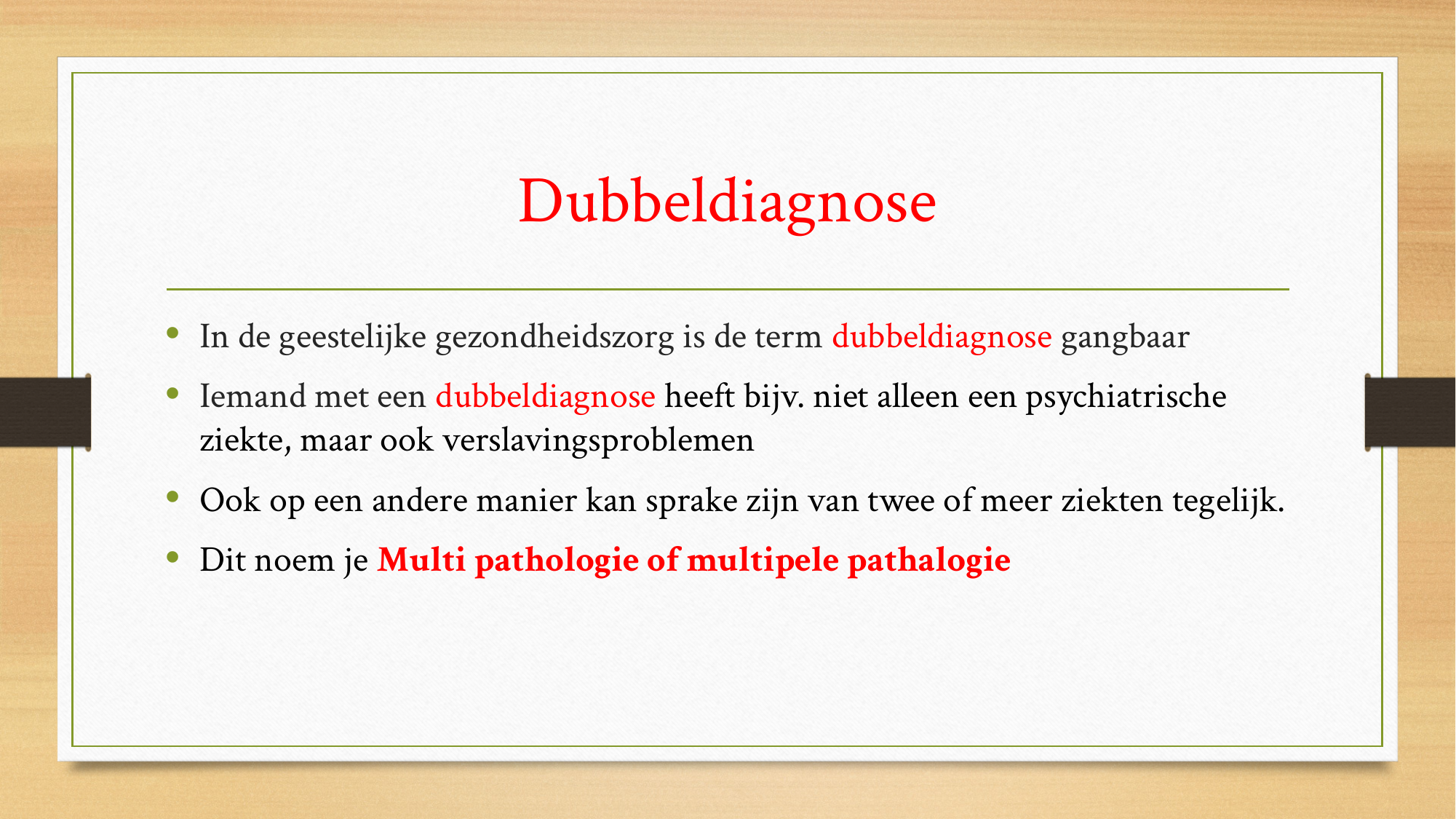

# Dubbeldiagnose
In de geestelijke gezondheidszorg is de term dubbeldiagnose gangbaar
Iemand met een dubbeldiagnose heeft bijv. niet alleen een psychiatrische ziekte, maar ook verslavingsproblemen
Ook op een andere manier kan sprake zijn van twee of meer ziekten tegelijk.
Dit noem je Multi pathologie of multipele pathalogie